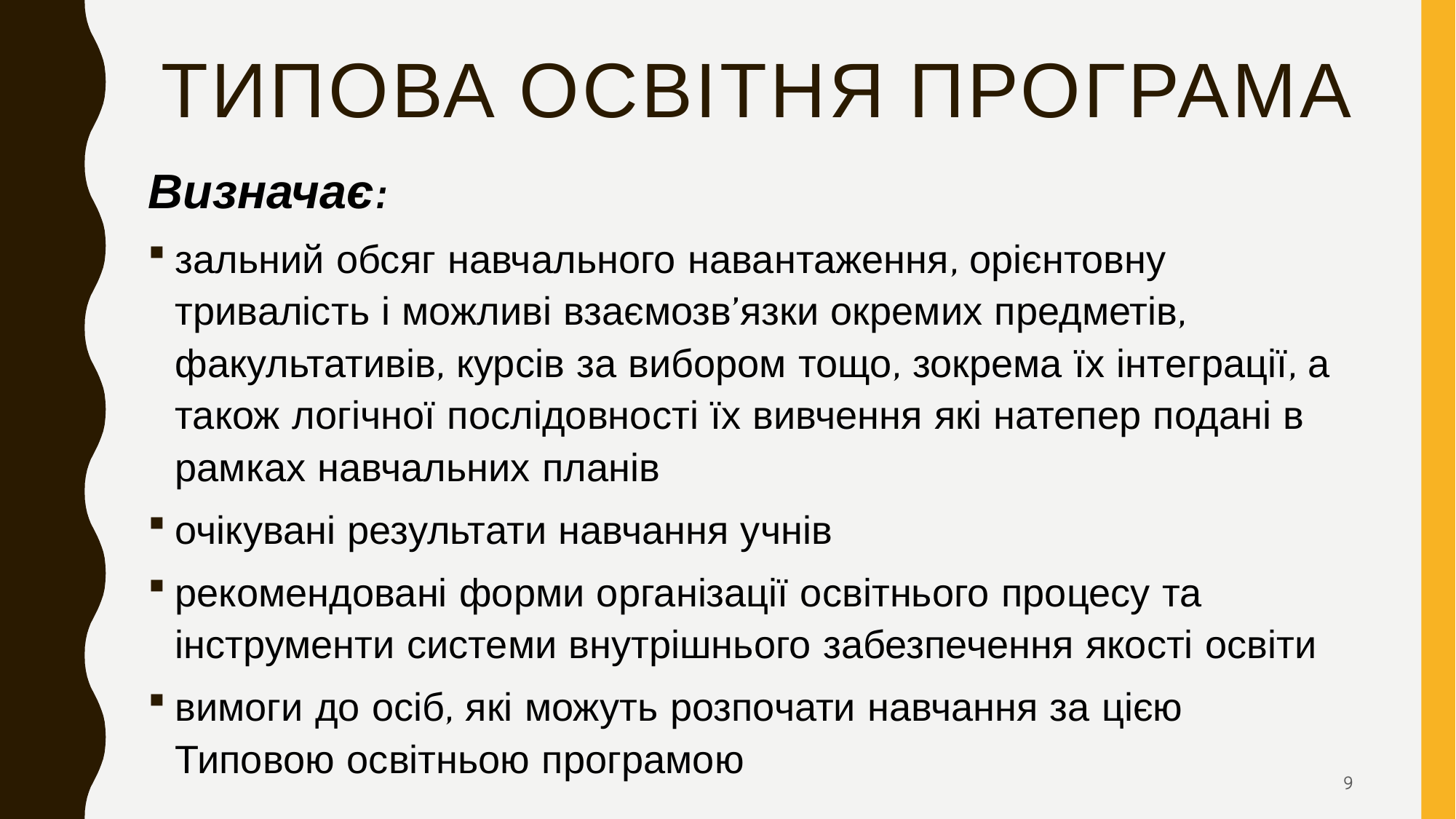

# Типова освітня програма
Визначає:
зальний обсяг навчального навантаження, орієнтовну тривалість і можливі взаємозв’язки окремих предметів, факультативів, курсів за вибором тощо, зокрема їх інтеграції, а також логічної послідовності їх вивчення які натепер подані в рамках навчальних планів
очікувані результати навчання учнів
рекомендовані форми організації освітнього процесу та інструменти системи внутрішнього забезпечення якості освіти
вимоги до осіб, які можуть розпочати навчання за цією Типовою освітньою програмою
9